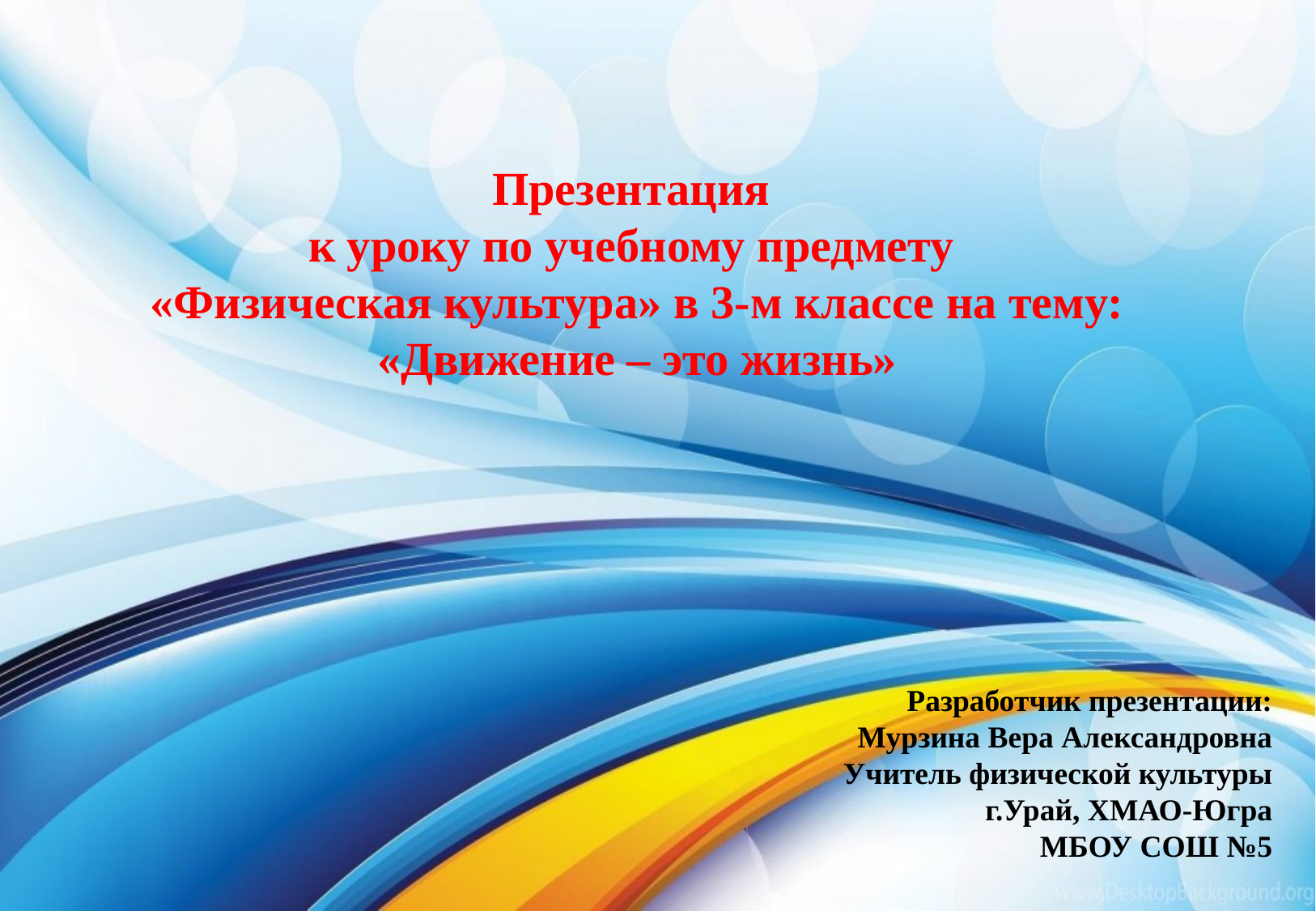

Презентация
к уроку по учебному предмету
«Физическая культура» в 3-м классе на тему:
«Движение – это жизнь»
Разработчик презентации:
Мурзина Вера Александровна
Учитель физической культуры
г.Урай, ХМАО-Югра
МБОУ СОШ №5